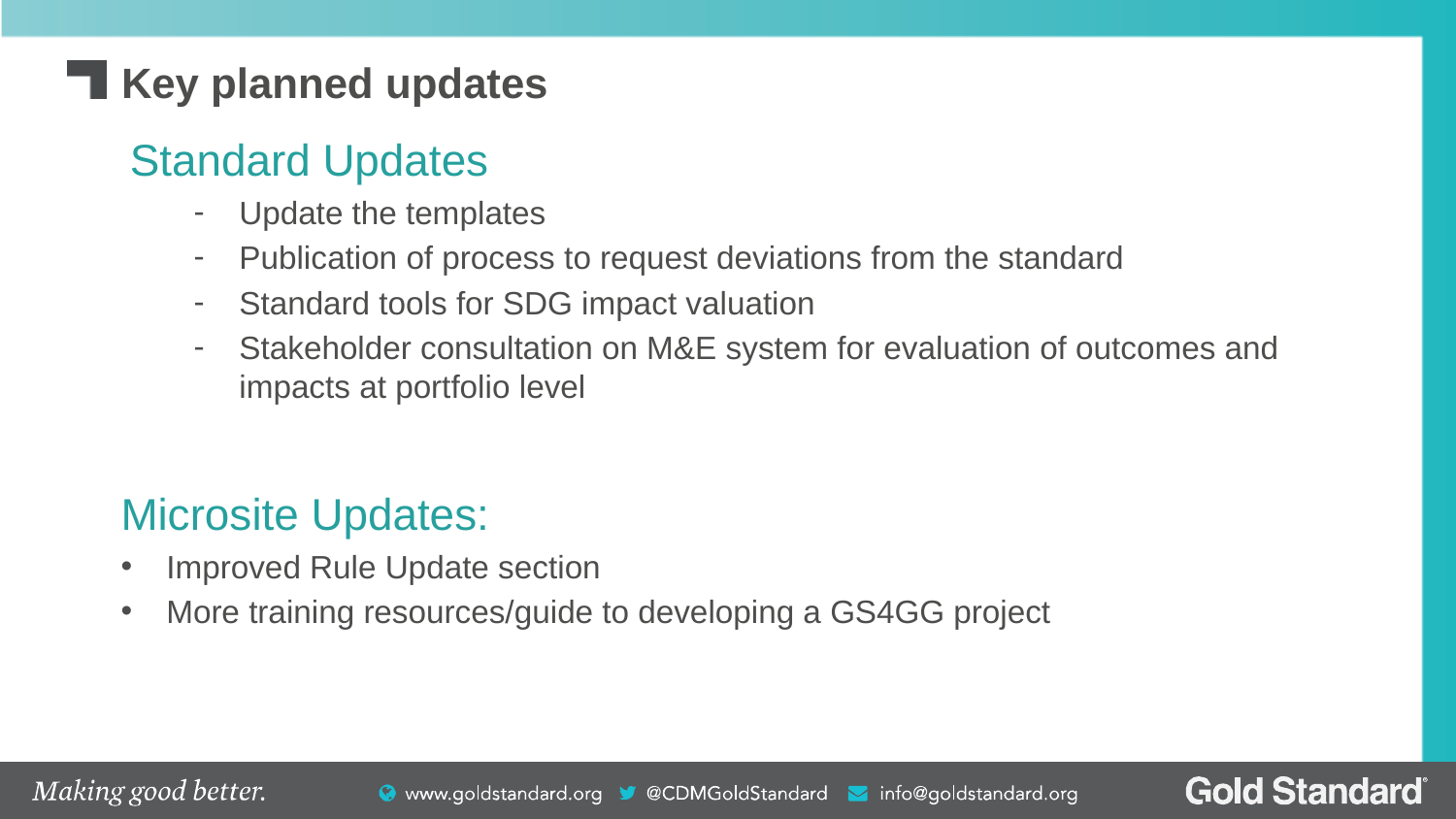

# Key planned updates
Standard Updates
Update the templates
Publication of process to request deviations from the standard
Standard tools for SDG impact valuation
Stakeholder consultation on M&E system for evaluation of outcomes and impacts at portfolio level

Microsite Updates:
Improved Rule Update section
More training resources/guide to developing a GS4GG project